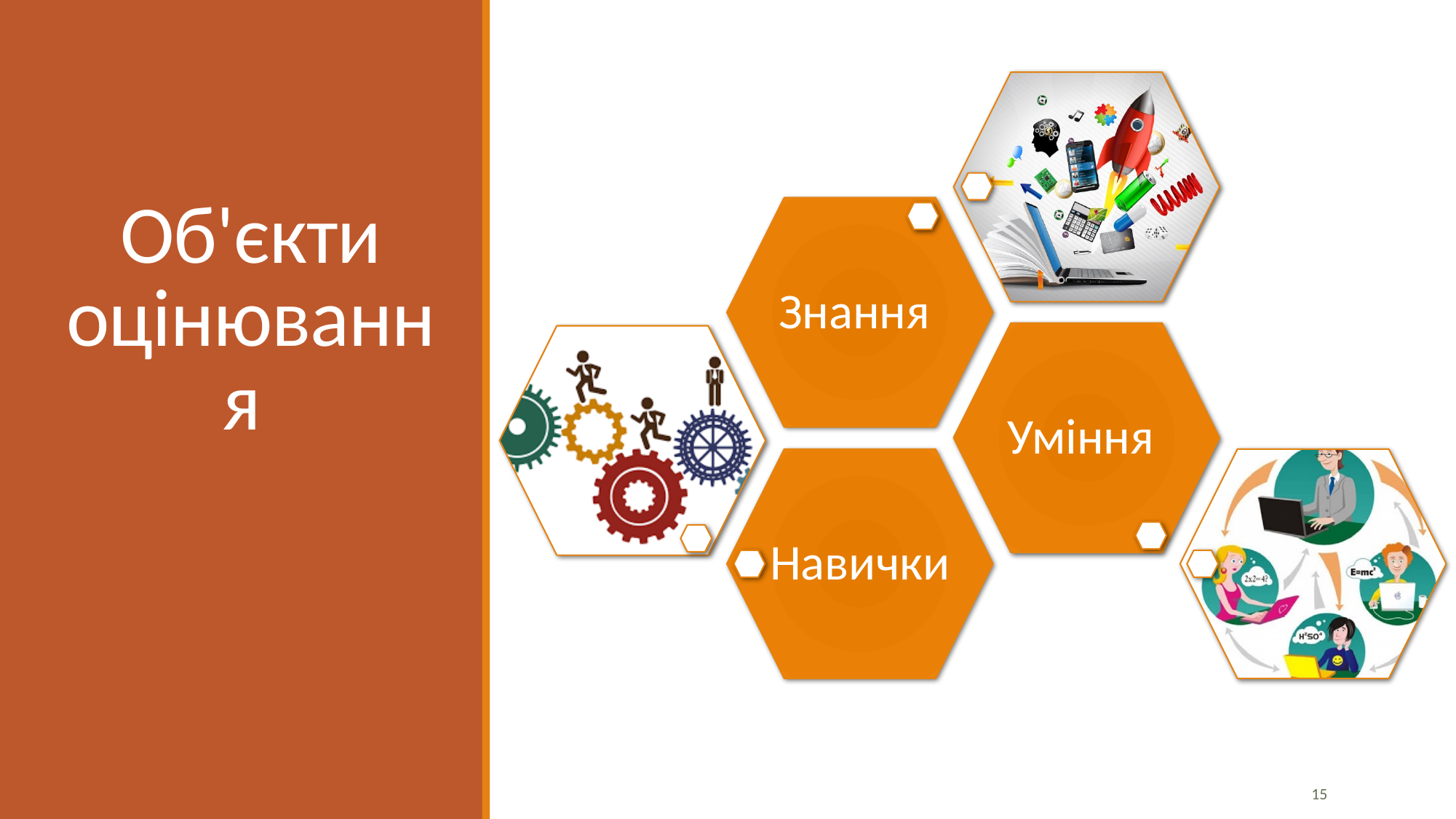

Навички
Уміння
Знання
# Об'єкти оцінювання
15